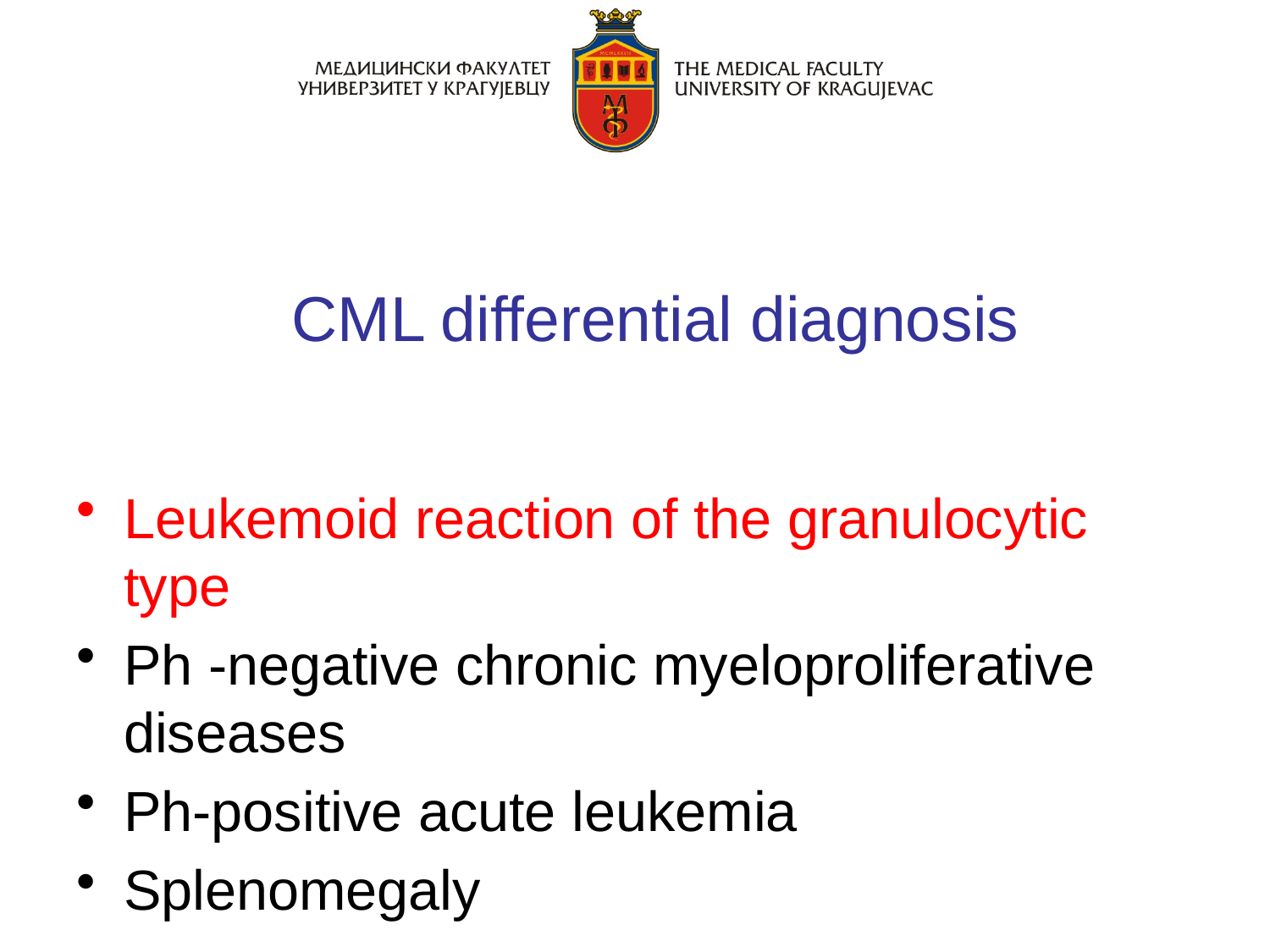

# CML differential diagnosis

Leukemoid reaction of the granulocytic type
Ph -negative chronic myeloproliferative diseases
Ph-positive acute leukemia
Splenomegaly